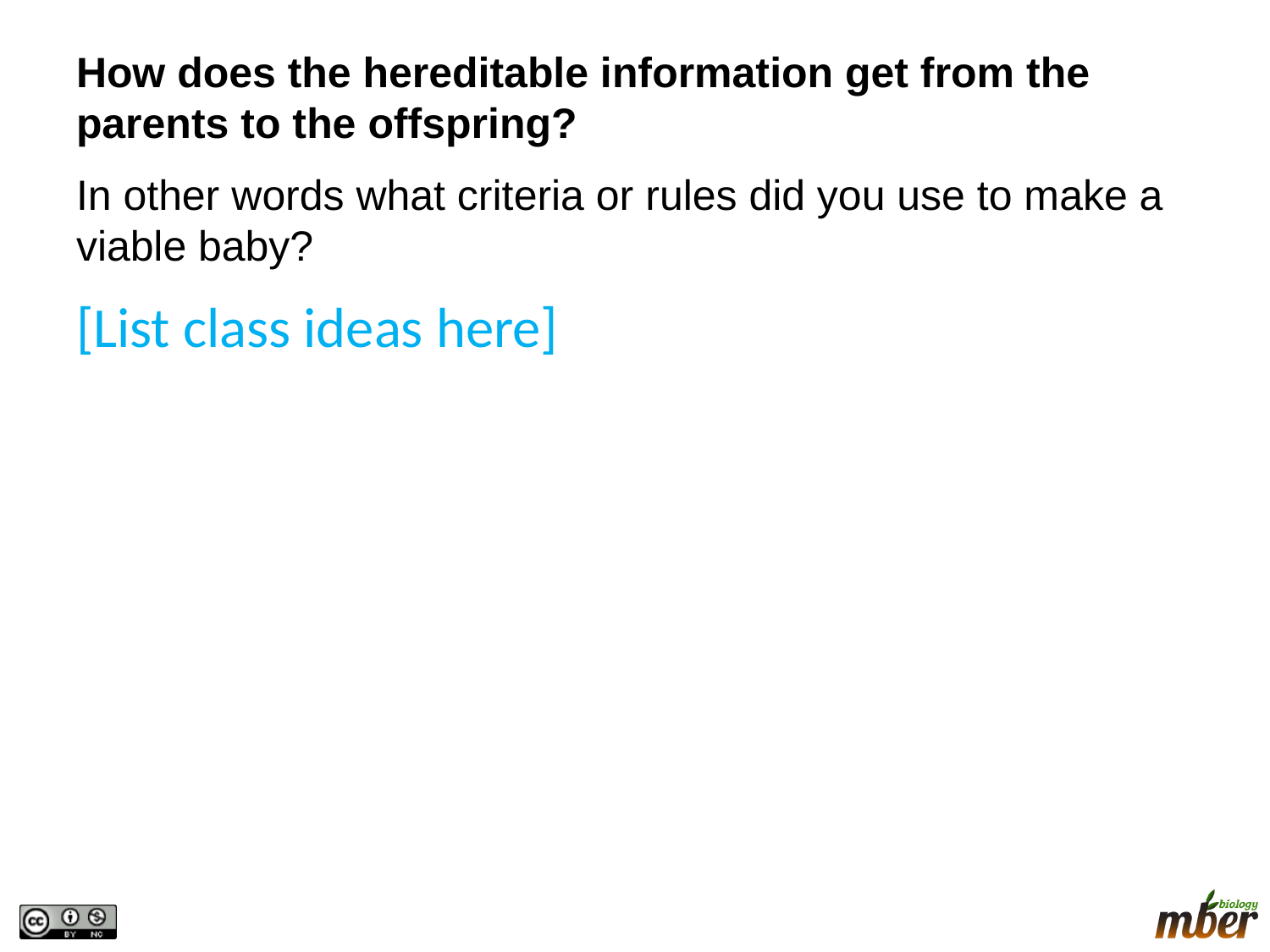

How does the hereditable information get from the parents to the offspring?
In other words what criteria or rules did you use to make a viable baby?
[List class ideas here]